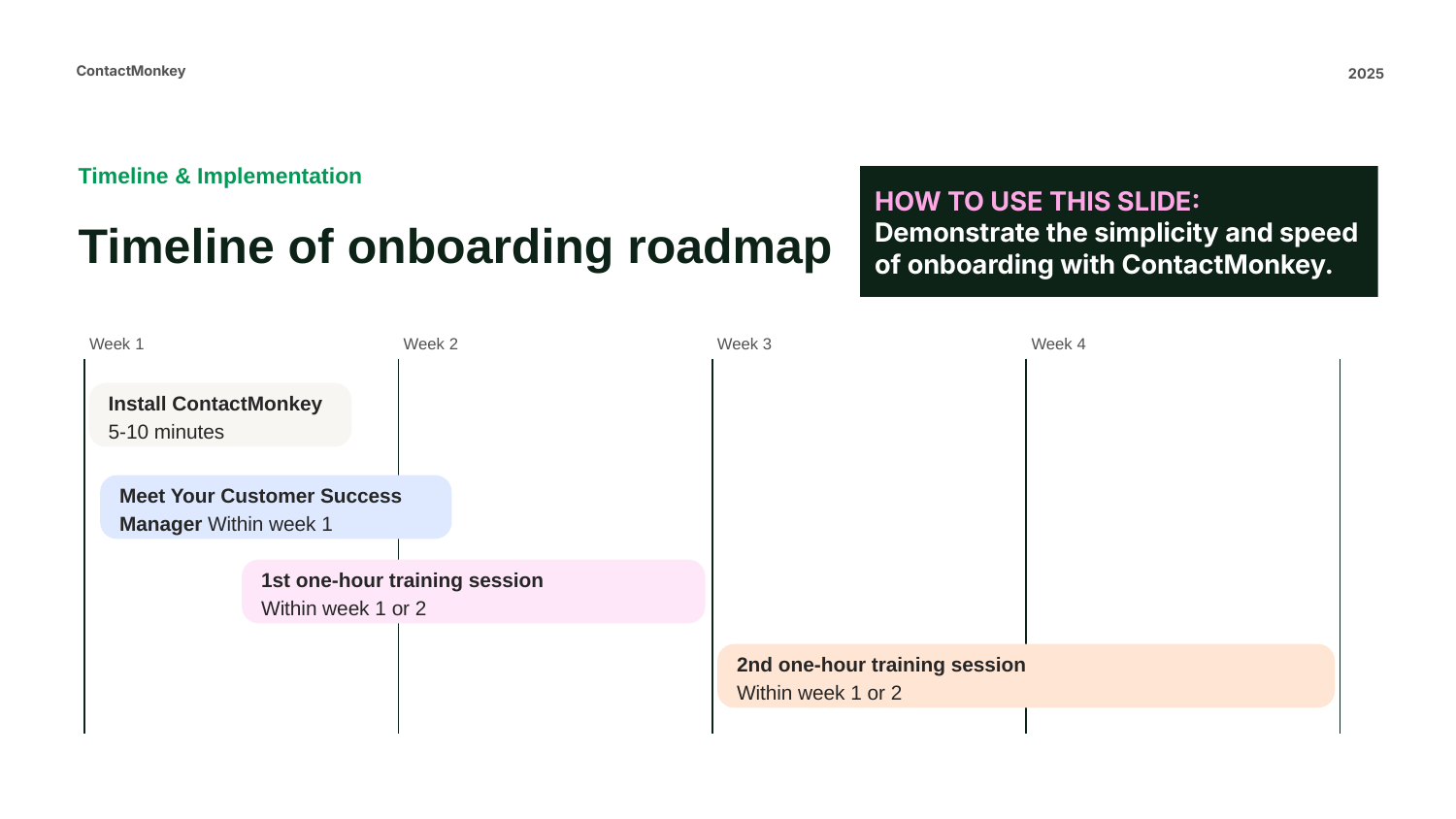

2025
Timeline & Implementation
HOW TO USE THIS SLIDE:
Demonstrate the simplicity and speed of onboarding with ContactMonkey.
# Timeline of onboarding roadmap
Week 1
Week 2
Week 3
Week 4
Install ContactMonkey
5-10 minutes
Meet Your Customer Success Manager Within week 1
1st one-hour training session
Within week 1 or 2
2nd one-hour training session
Within week 1 or 2